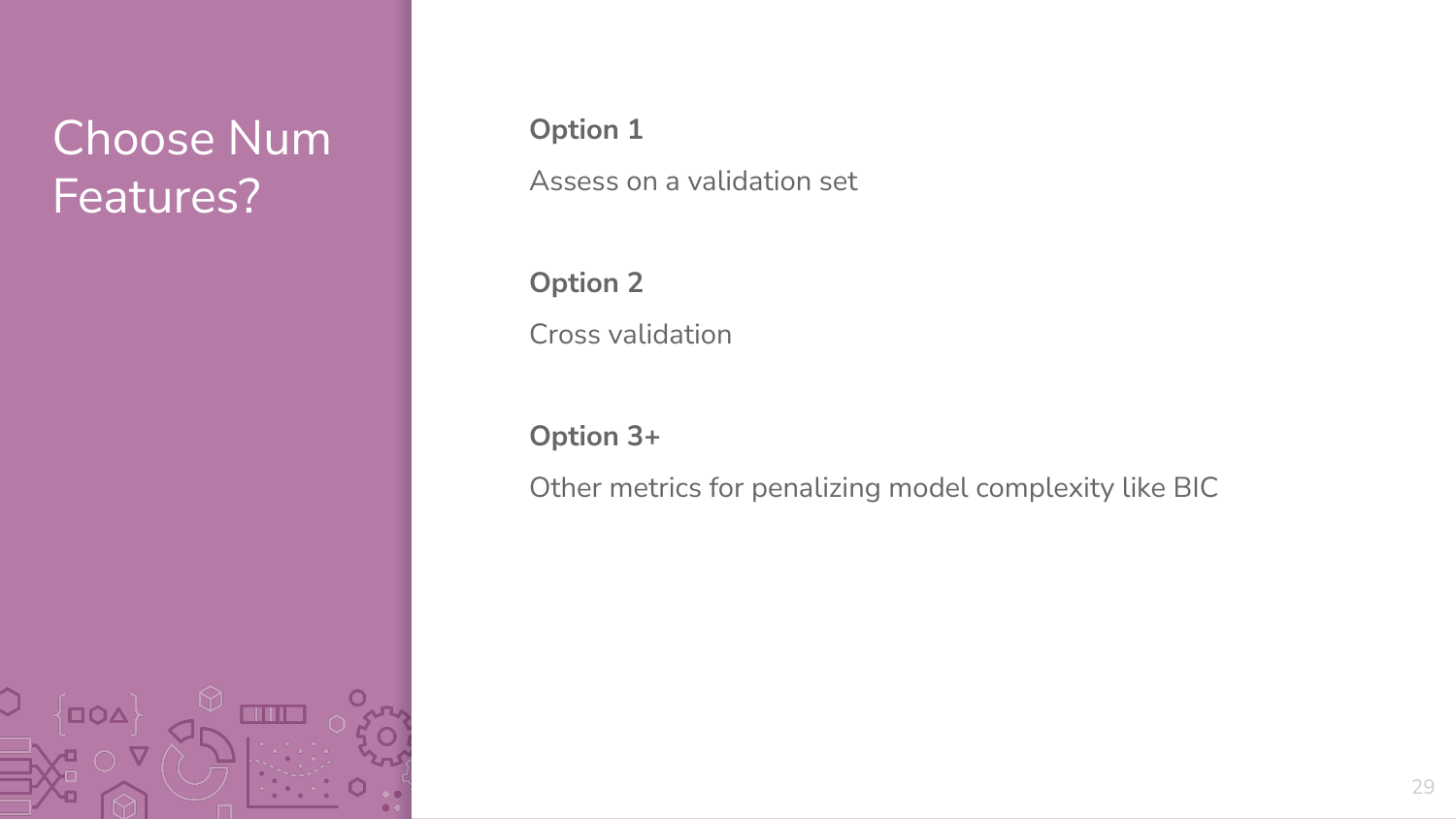

# Choose Num Features?
Option 1
Assess on a validation set

Option 2
Cross validation

Option 3+
Other metrics for penalizing model complexity like BIC
29